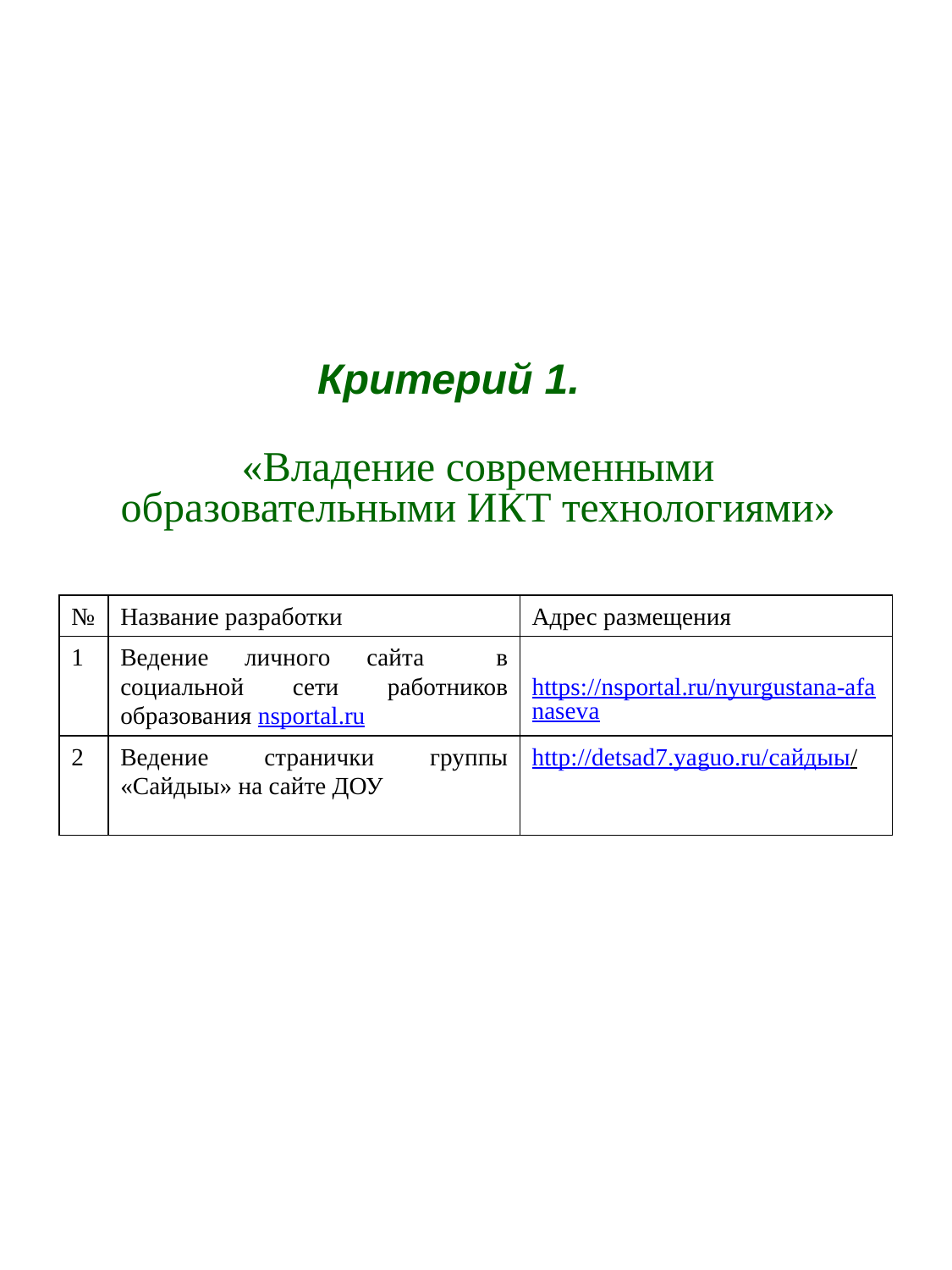

Критерий 1.
«Владение современными образовательными ИКТ технологиями»

| № | Название разработки | Адрес размещения |
| --- | --- | --- |
| 1 | Ведение личного сайта в социальной сети работников образования nsportal.ru | https://nsportal.ru/nyurgustana-afanaseva |
| 2 | Ведение странички группы «Сайдыы» на сайте ДОУ | http://detsad7.yaguo.ru/сайдыы/ |